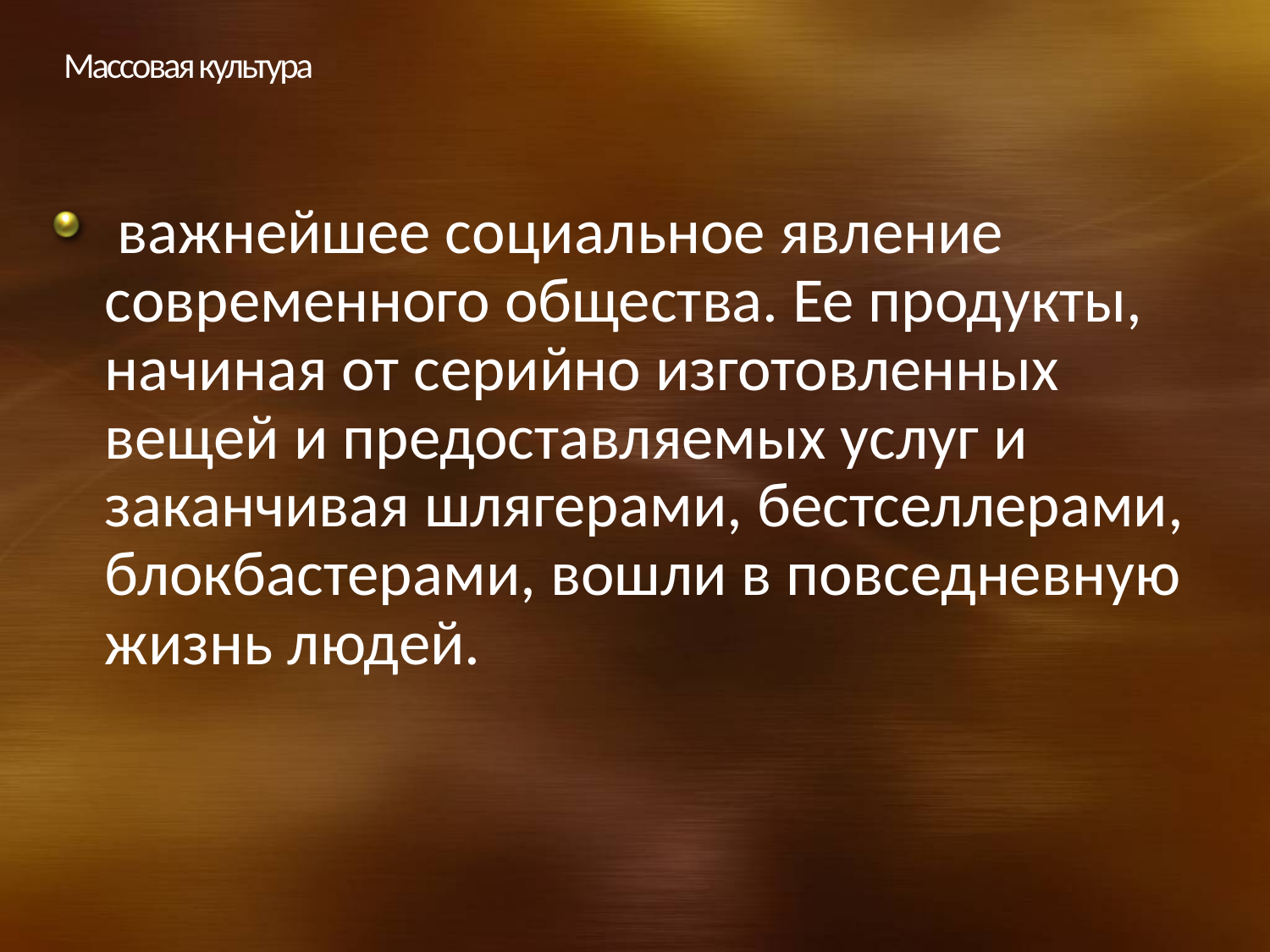

# Массовая культура
 важнейшее социальное явление современного общества. Ее продукты, начиная от серийно изготовленных вещей и предоставляемых услуг и заканчивая шлягерами, бестселлерами, блокбастерами, вошли в повседневную жизнь людей.